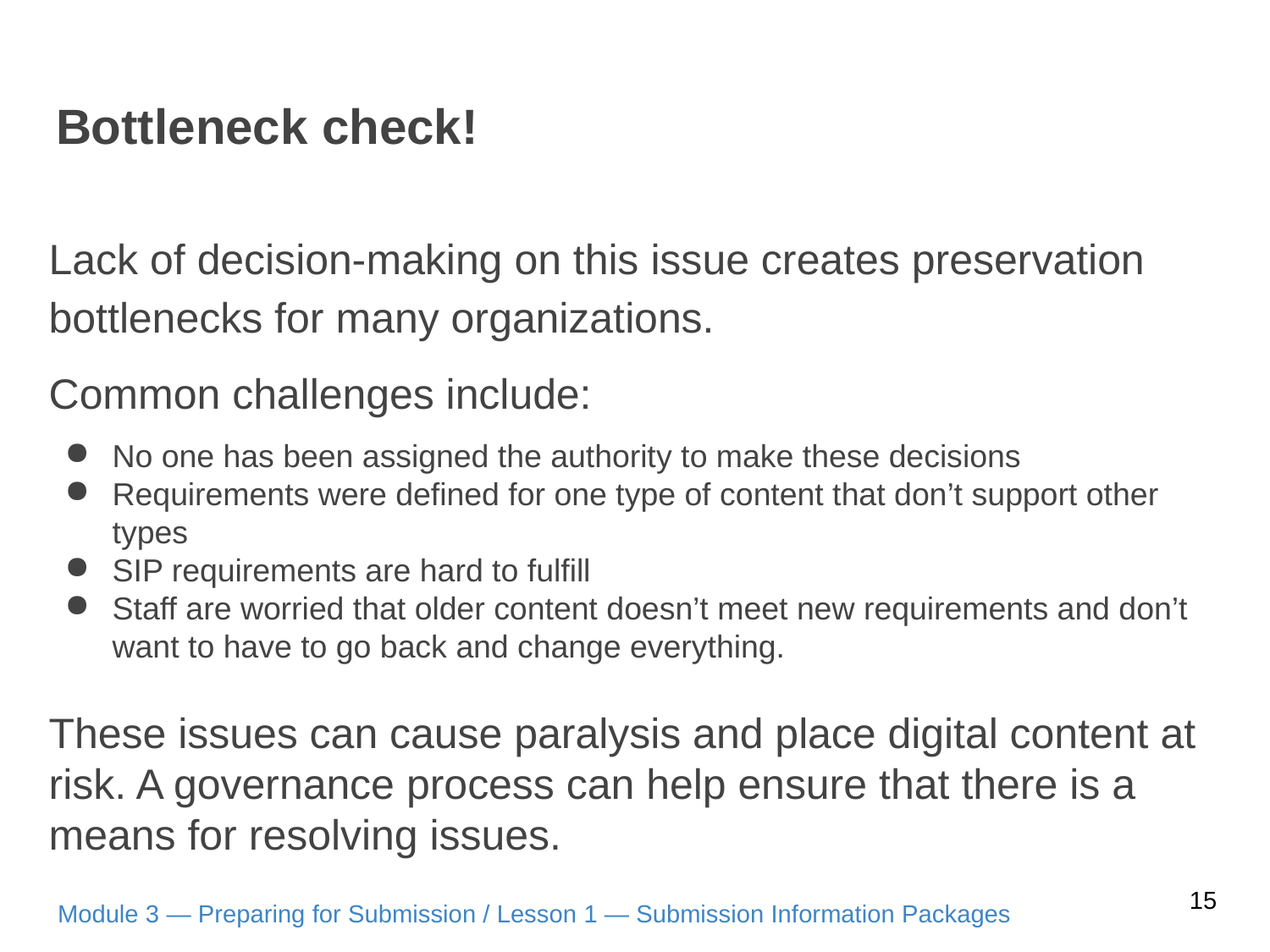

# Bottleneck check!

Lack of decision-making on this issue creates preservation bottlenecks for many organizations.
Common challenges include:
No one has been assigned the authority to make these decisions
Requirements were defined for one type of content that don’t support other types
SIP requirements are hard to fulfill
Staff are worried that older content doesn’t meet new requirements and don’t want to have to go back and change everything.

These issues can cause paralysis and place digital content at risk. A governance process can help ensure that there is a means for resolving issues.

15
Module 3 — Preparing for Submission / Lesson 1 — Submission Information Packages